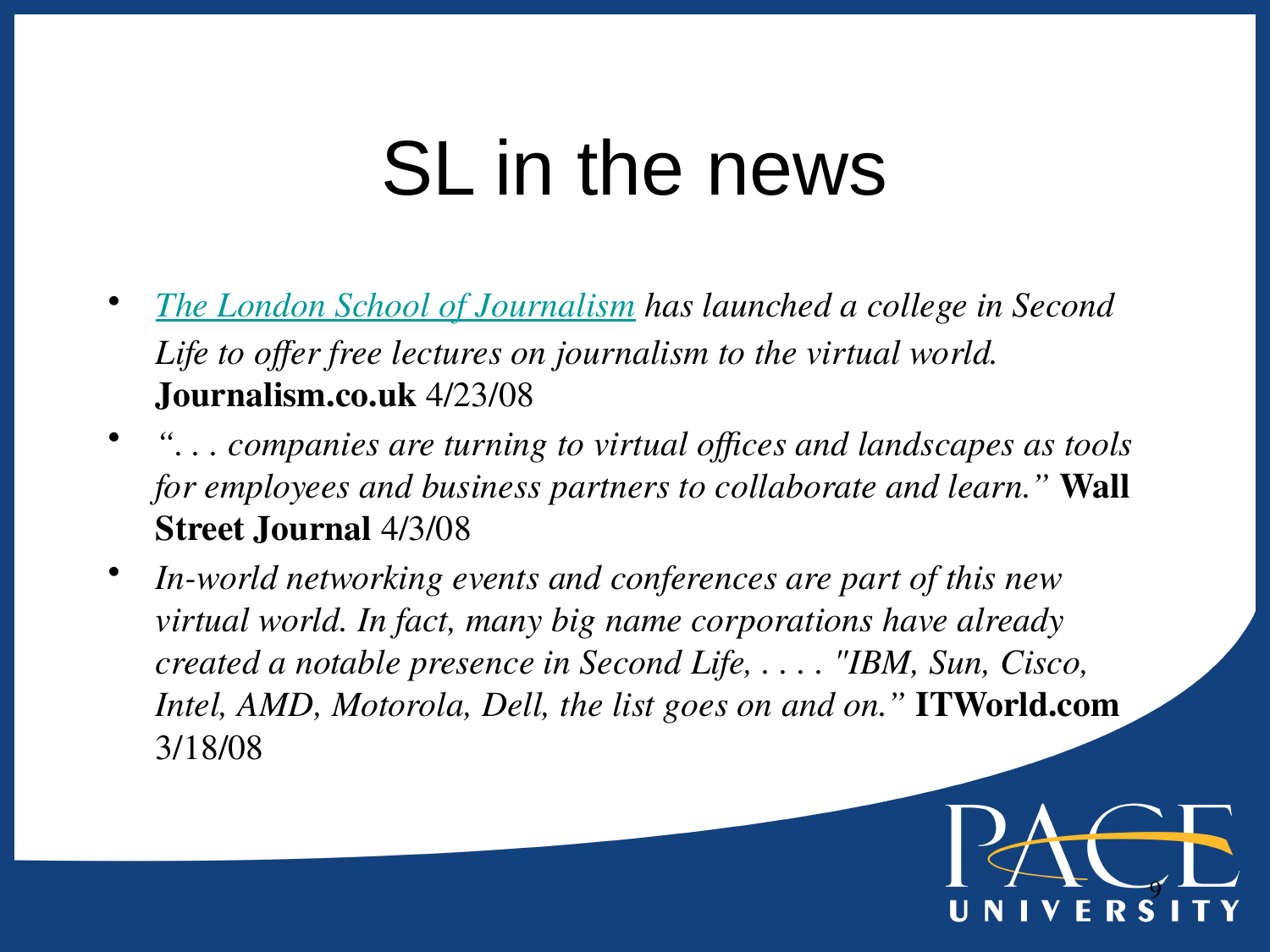

# SL in the news
The London School of Journalism has launched a college in Second Life to offer free lectures on journalism to the virtual world. Journalism.co.uk 4/23/08
“. . . companies are turning to virtual offices and landscapes as tools for employees and business partners to collaborate and learn.” Wall Street Journal 4/3/08
In-world networking events and conferences are part of this new virtual world. In fact, many big name corporations have already created a notable presence in Second Life, . . . . "IBM, Sun, Cisco, Intel, AMD, Motorola, Dell, the list goes on and on.” ITWorld.com 3/18/08
9